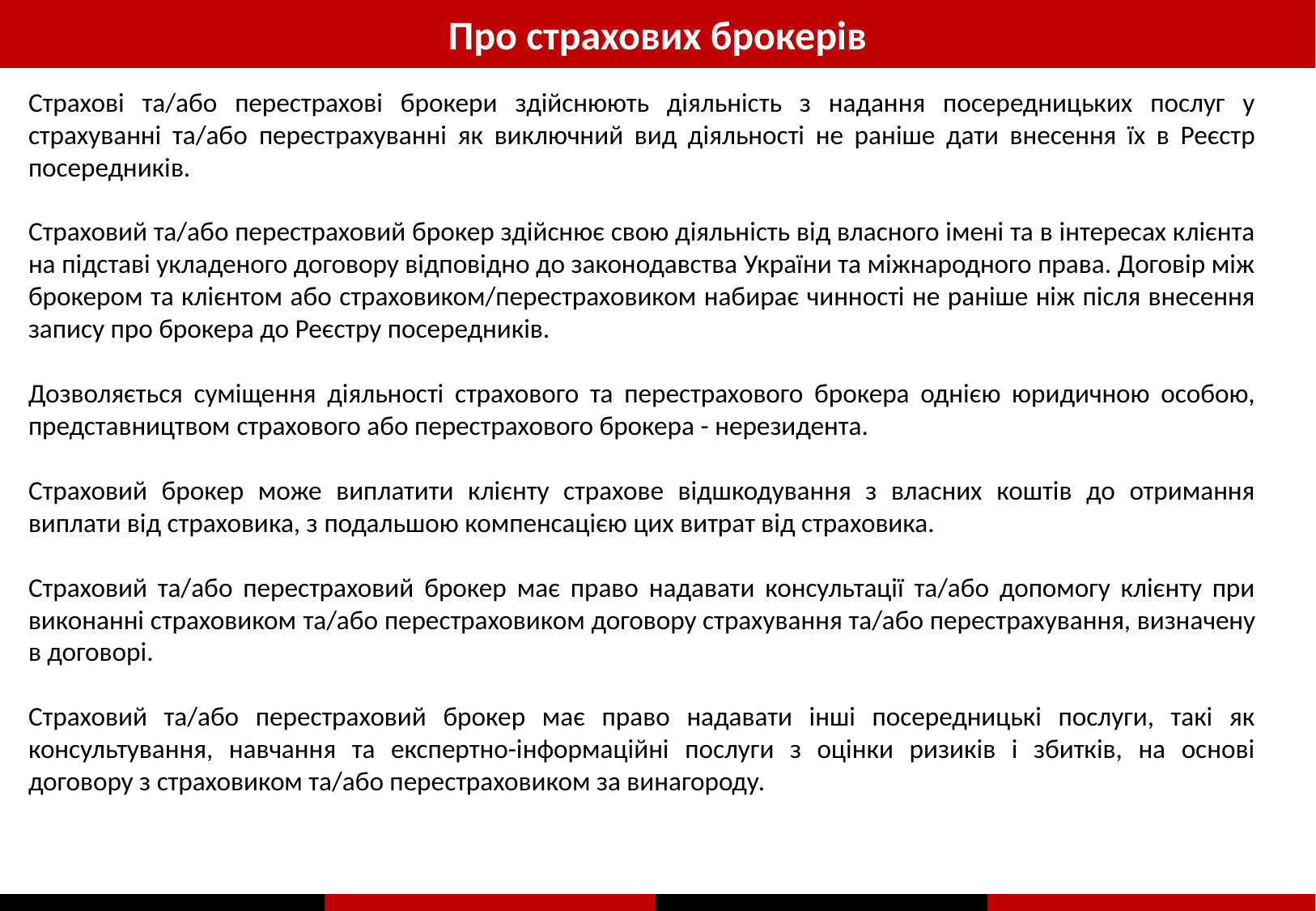

Про страхових брокерів
Страхові та/або перестрахові брокери здійснюють діяльність з надання посередницьких послуг у страхуванні та/або перестрахуванні як виключний вид діяльності не раніше дати внесення їх в Реєстр посередників.

Страховий та/або перестраховий брокер здійснює свою діяльність від власного імені та в інтересах клієнта на підставі укладеного договору відповідно до законодавства України та міжнародного права. Договір між брокером та клієнтом або страховиком/перестраховиком набирає чинності не раніше ніж після внесення запису про брокера до Реєстру посередників.

Дозволяється суміщення діяльності страхового та перестрахового брокера однією юридичною особою, представництвом страхового або перестрахового брокера - нерезидента.

Страховий брокер може виплатити клієнту страхове відшкодування з власних коштів до отримання виплати від страховика, з подальшою компенсацією цих витрат від страховика.

Страховий та/або перестраховий брокер має право надавати консультації та/або допомогу клієнту при виконанні страховиком та/або перестраховиком договору страхування та/або перестрахування, визначену в договорі.

Страховий та/або перестраховий брокер має право надавати інші посередницькі послуги, такі як консультування, навчання та експертно-інформаційні послуги з оцінки ризиків і збитків, на основі договору з страховиком та/або перестраховиком за винагороду.